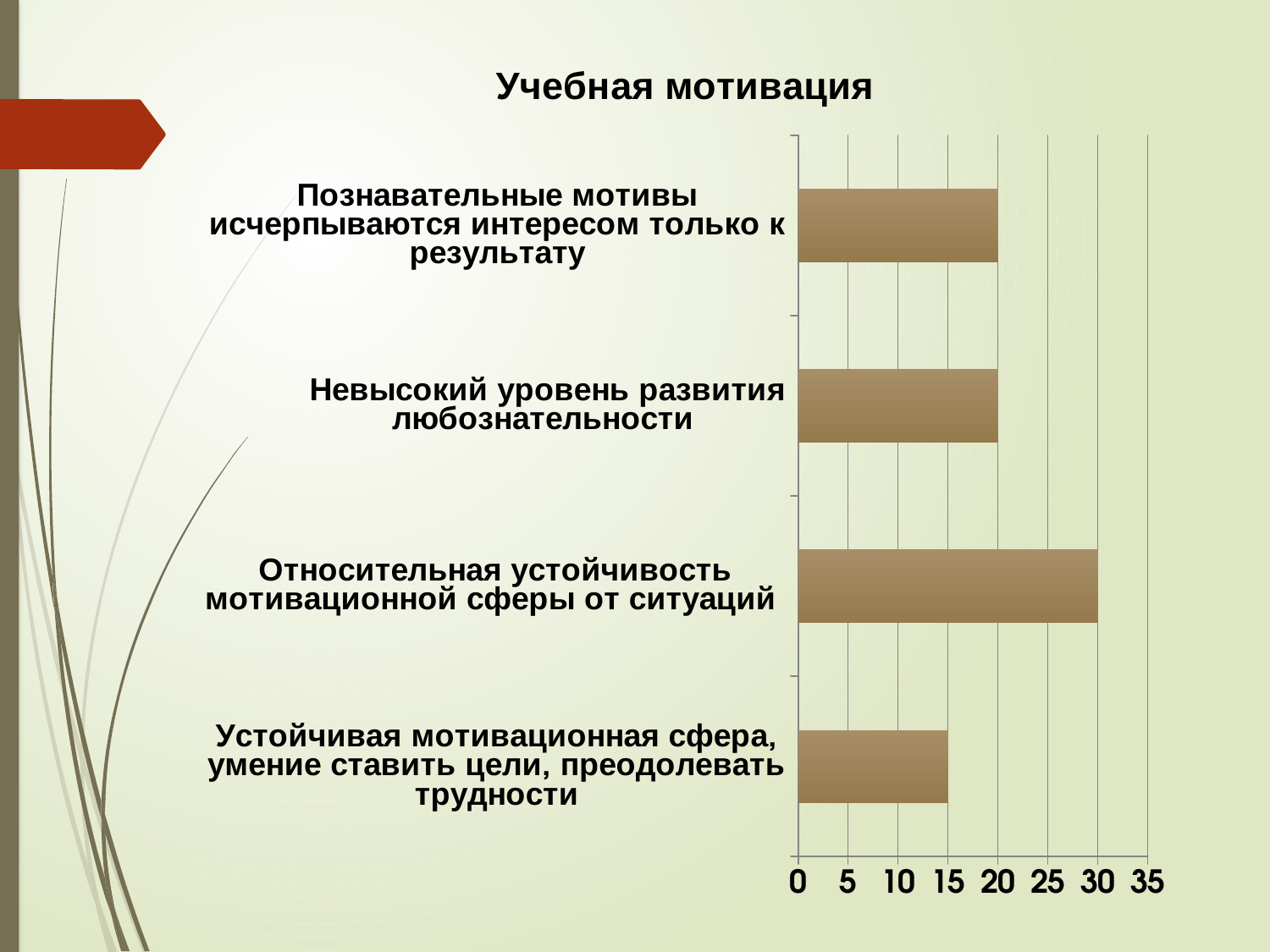

### Chart:

| Category | Учебная мотивация |
|---|---|
| Устойчивая мотивационная сфера, умение ставить цели, преодолевать трудности | 15.0 |
| Относительная устойчивость мотивационной сферы от ситуаций  | 30.0 |
| Невысокий уровень развития любознательности  | 20.0 |
| Познавательные мотивы исчерпываются интересом только к результату | 20.0 |